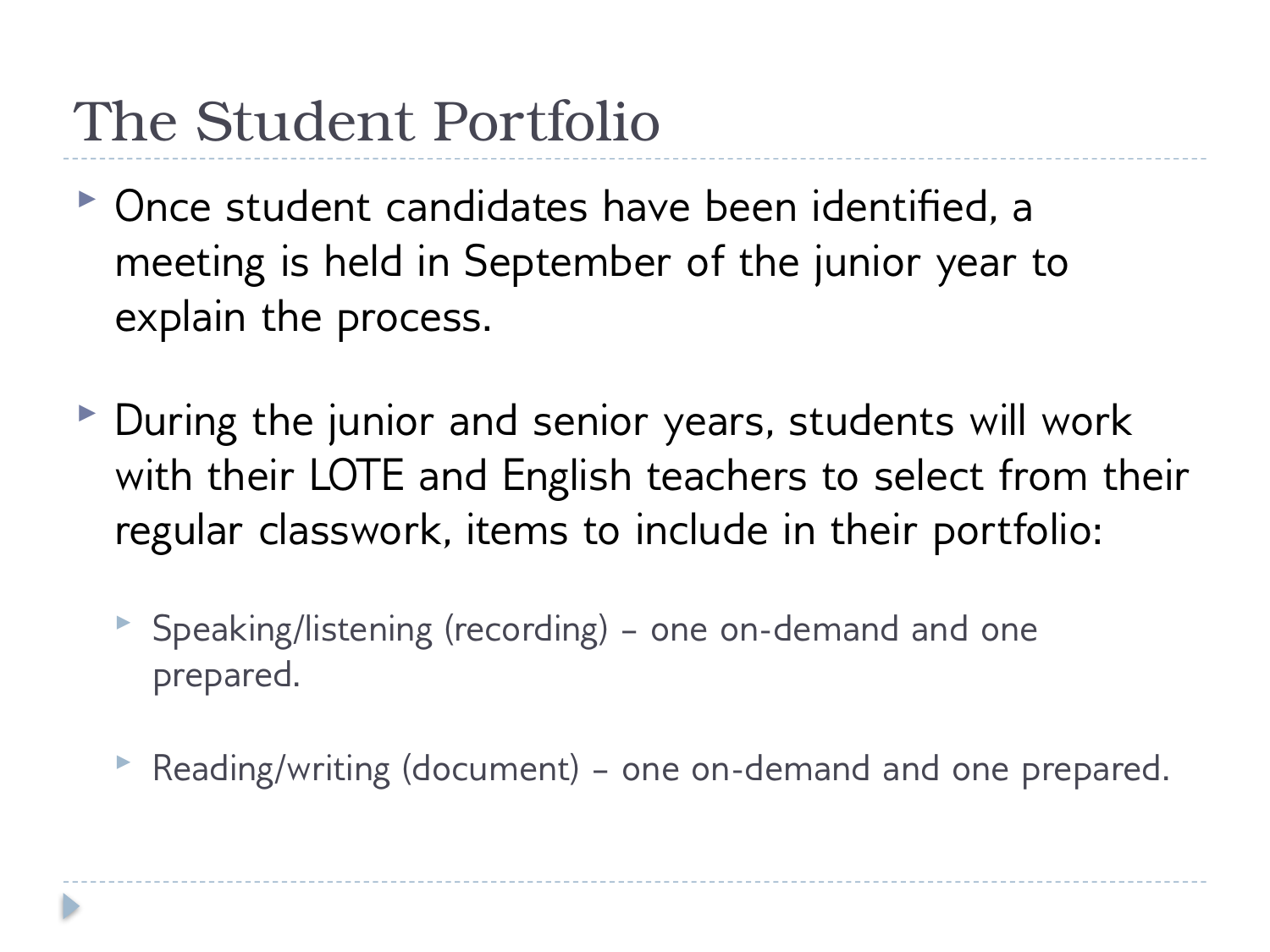

# The Student Portfolio
Once student candidates have been identified, a meeting is held in September of the junior year to explain the process.
During the junior and senior years, students will work with their LOTE and English teachers to select from their regular classwork, items to include in their portfolio:
Speaking/listening (recording) – one on-demand and one prepared.
Reading/writing (document) – one on-demand and one prepared.